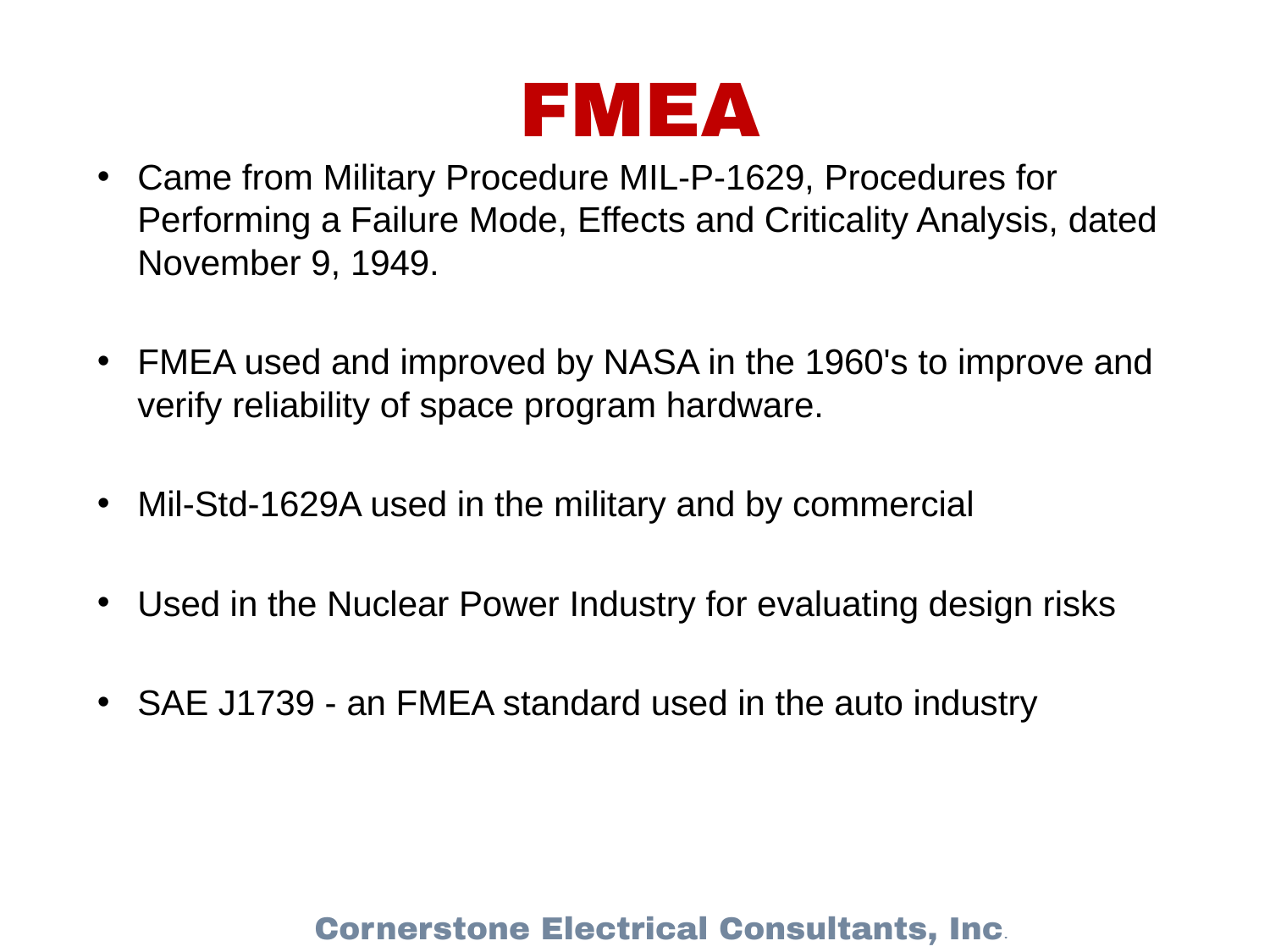

# FMEA
Came from Military Procedure MIL-P-1629, Procedures for Performing a Failure Mode, Effects and Criticality Analysis, dated November 9, 1949.

FMEA used and improved by NASA in the 1960's to improve and verify reliability of space program hardware.

Mil-Std-1629A used in the military and by commercial

Used in the Nuclear Power Industry for evaluating design risks

SAE J1739 - an FMEA standard used in the auto industry

Cornerstone Electrical Consultants, Inc.